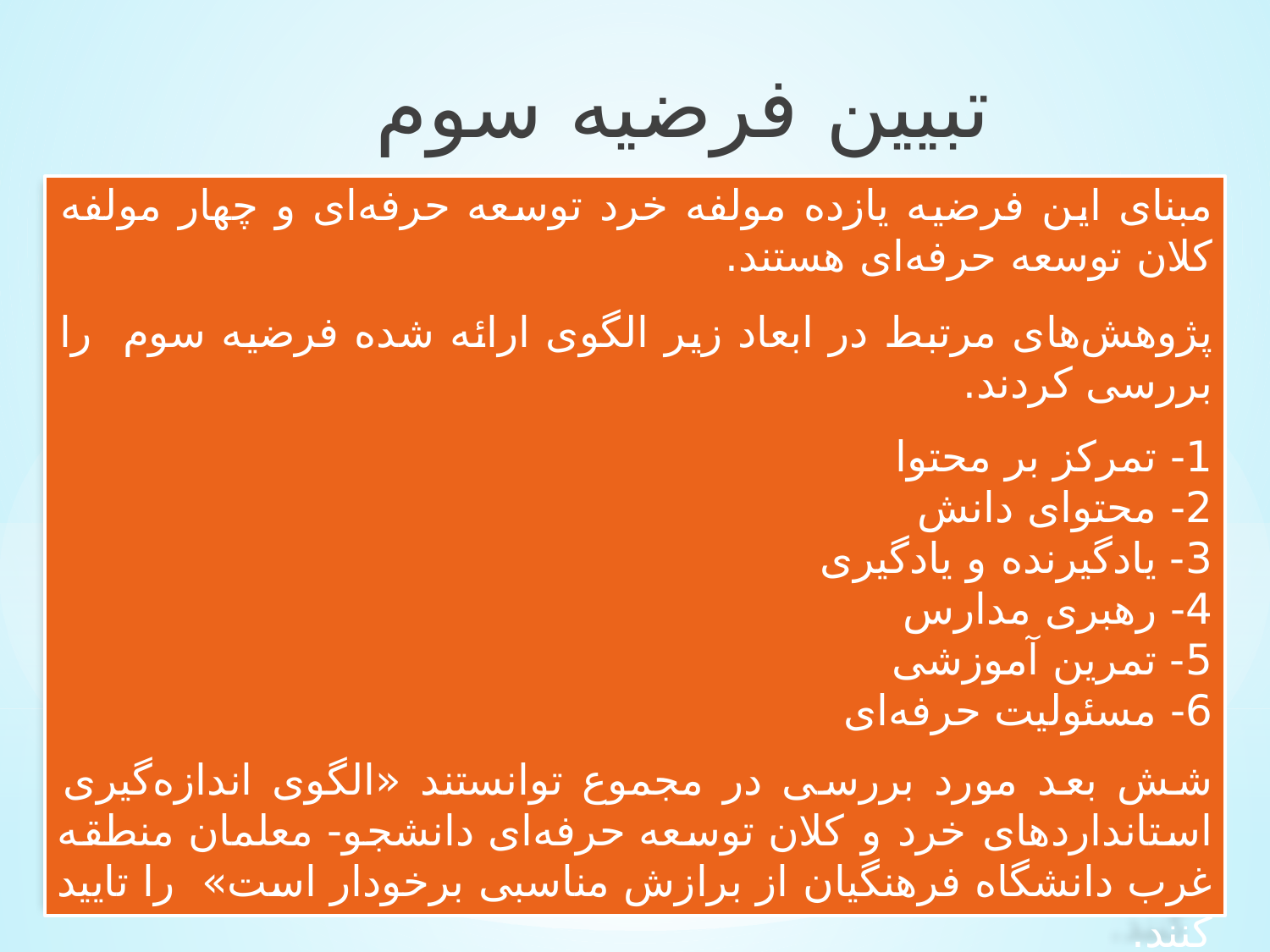

تبیین فرضیه سوم

مبنای این فرضیه یازده مولفه‌ خرد توسعه حرفه‌ای و چهار مولفه کلان توسعه حرفه‌ای هستند.

پژوهش‌های مرتبط در ابعاد زیر الگوی ارائه شده فرضیه سوم  را بررسی کردند.

1- تمرکز بر محتوا
2- محتوای دانش
3- یادگیرنده و یادگیری
4- رهبری مدارس
5- تمرین آموزشی
6- مسئولیت حرفه‌ای

شش بعد مورد بررسی در مجموع توانستند «الگوی اندازه‌گیری استانداردهای خرد و کلان توسعه حرفه‌ای دانشجو- معلمان منطقه غرب دانشگاه فرهنگیان از برازش مناسبی برخودار است»  را تایید کنند.